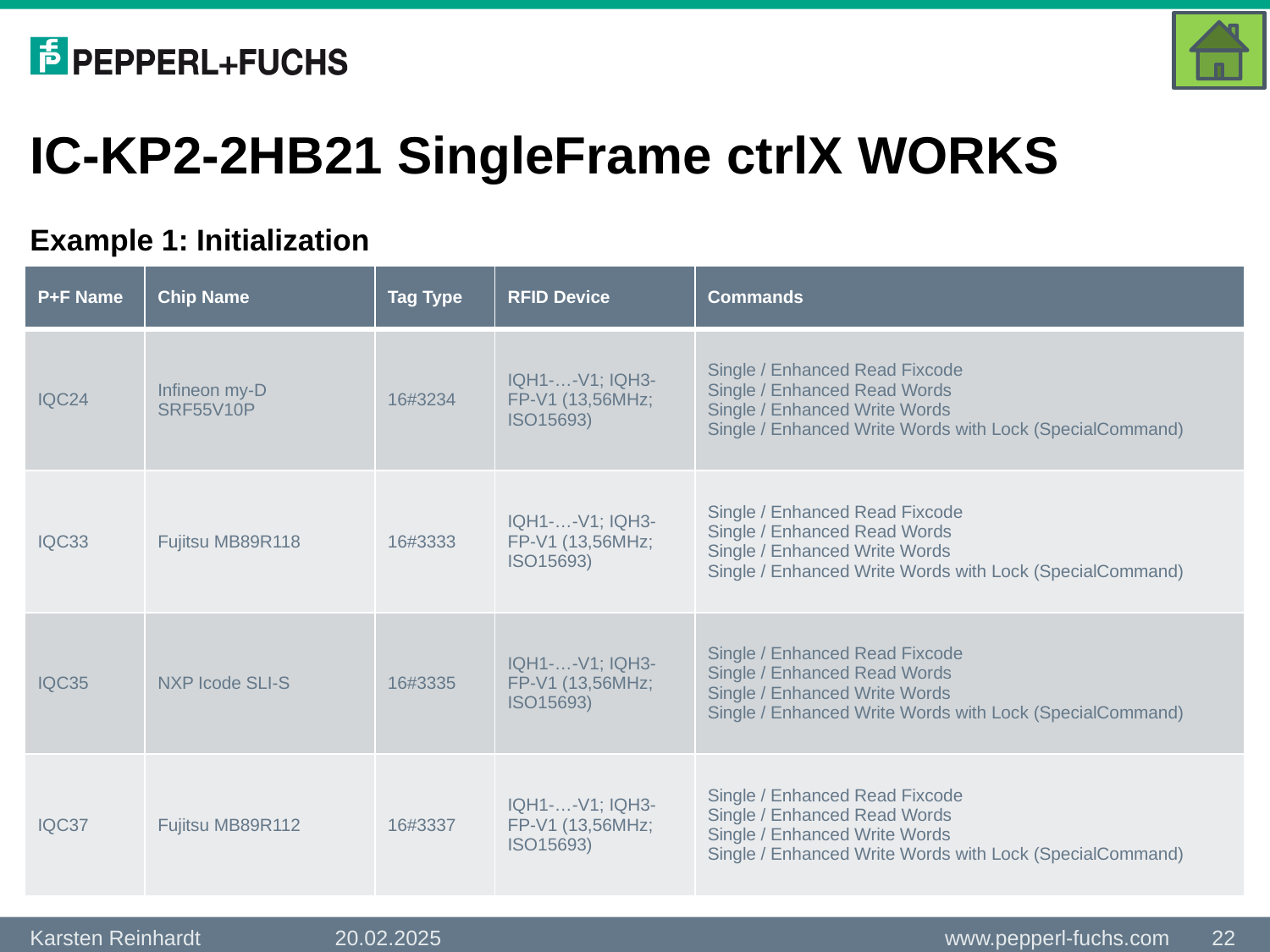

# IC-KP2-2HB21 SingleFrame ctrlX WORKS
Example 1: Initialization

| P+F Name | Chip Name | Tag Type | RFID Device | Commands |
| --- | --- | --- | --- | --- |
| IQC24 | Infineon my-D SRF55V10P | 16#3234 | IQH1-…-V1; IQH3-FP-V1 (13,56MHz; ISO15693) | Single / Enhanced Read Fixcode Single / Enhanced Read Words Single / Enhanced Write Words Single / Enhanced Write Words with Lock (SpecialCommand) |
| IQC33 | Fujitsu MB89R118 | 16#3333 | IQH1-…-V1; IQH3-FP-V1 (13,56MHz; ISO15693) | Single / Enhanced Read Fixcode Single / Enhanced Read Words Single / Enhanced Write Words Single / Enhanced Write Words with Lock (SpecialCommand) |
| IQC35 | NXP Icode SLI-S | 16#3335 | IQH1-…-V1; IQH3-FP-V1 (13,56MHz; ISO15693) | Single / Enhanced Read Fixcode Single / Enhanced Read Words Single / Enhanced Write Words Single / Enhanced Write Words with Lock (SpecialCommand) |
| IQC37 | Fujitsu MB89R112 | 16#3337 | IQH1-…-V1; IQH3-FP-V1 (13,56MHz; ISO15693) | Single / Enhanced Read Fixcode Single / Enhanced Read Words Single / Enhanced Write Words Single / Enhanced Write Words with Lock (SpecialCommand) |
20.02.2025
22
Karsten Reinhardt